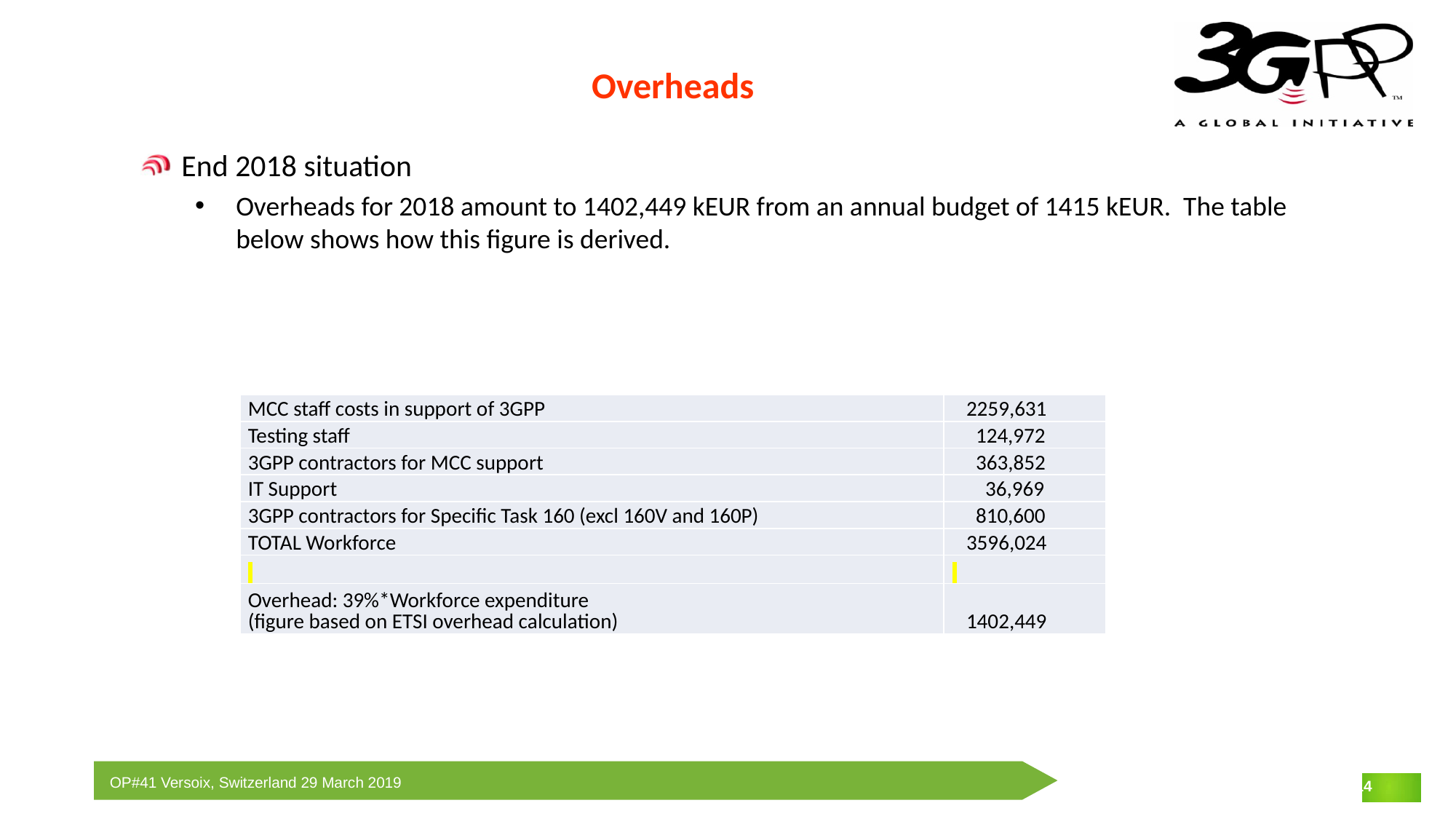

# Overheads
End 2018 situation
Overheads for 2018 amount to 1402,449 kEUR from an annual budget of 1415 kEUR.  The table below shows how this figure is derived.

| MCC staff costs in support of 3GPP | 2259,631 |
| --- | --- |
| Testing staff | 124,972 |
| 3GPP contractors for MCC support | 363,852 |
| IT Support | 36,969 |
| 3GPP contractors for Specific Task 160 (excl 160V and 160P) | 810,600 |
| TOTAL Workforce | 3596,024 |
|  |  |
| Overhead: 39%\*Workforce expenditure (figure based on ETSI overhead calculation) | 1402,449 |